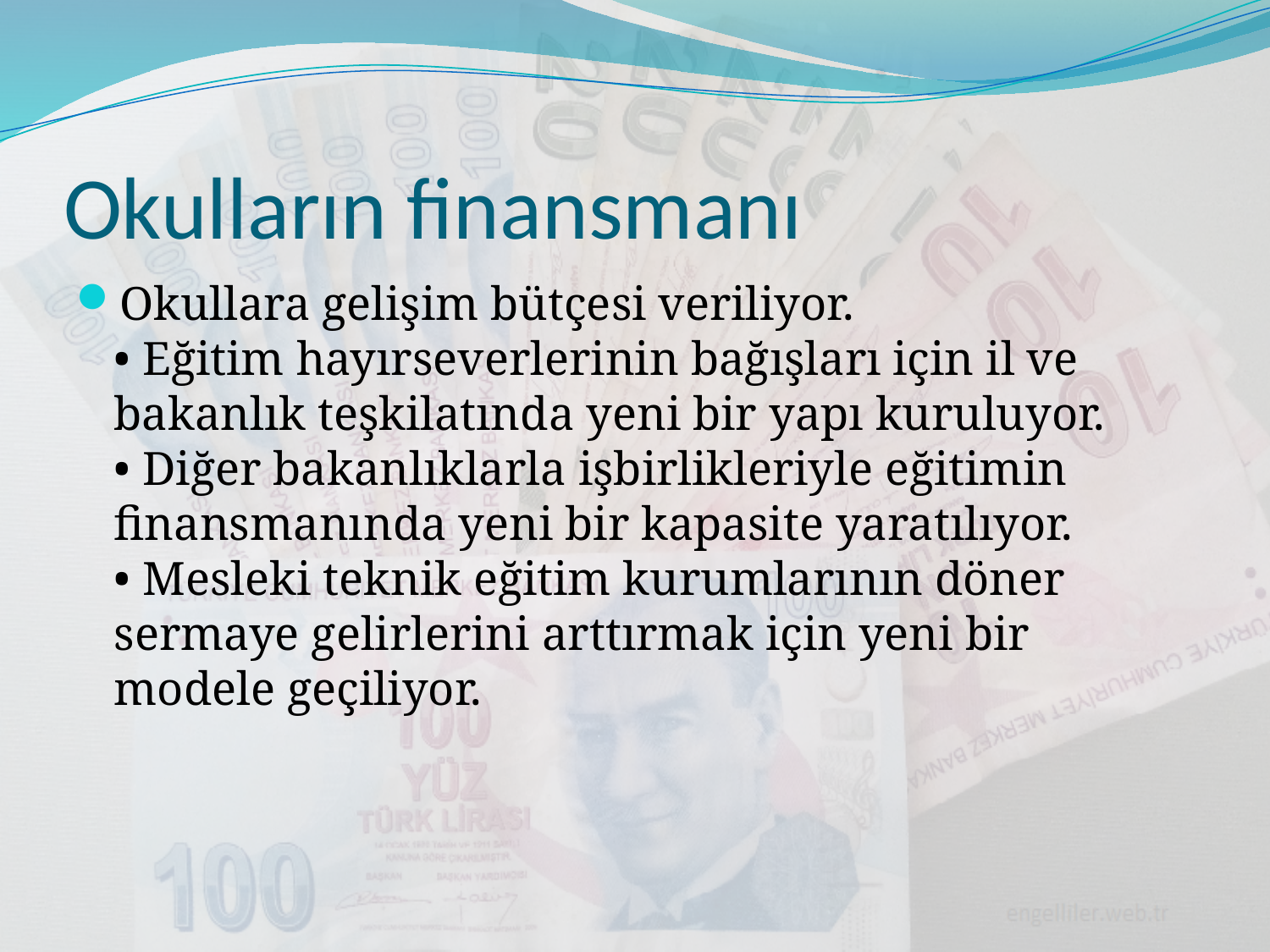

# Okulların finansmanı
Okullara gelişim bütçesi veriliyor.
• Eğitim hayırseverlerinin bağışları için il ve bakanlık teşkilatında yeni bir yapı kuruluyor.
• Diğer bakanlıklarla işbirlikleriyle eğitimin finansmanında yeni bir kapasite yaratılıyor.
• Mesleki teknik eğitim kurumlarının döner sermaye gelirlerini arttırmak için yeni bir modele geçiliyor.